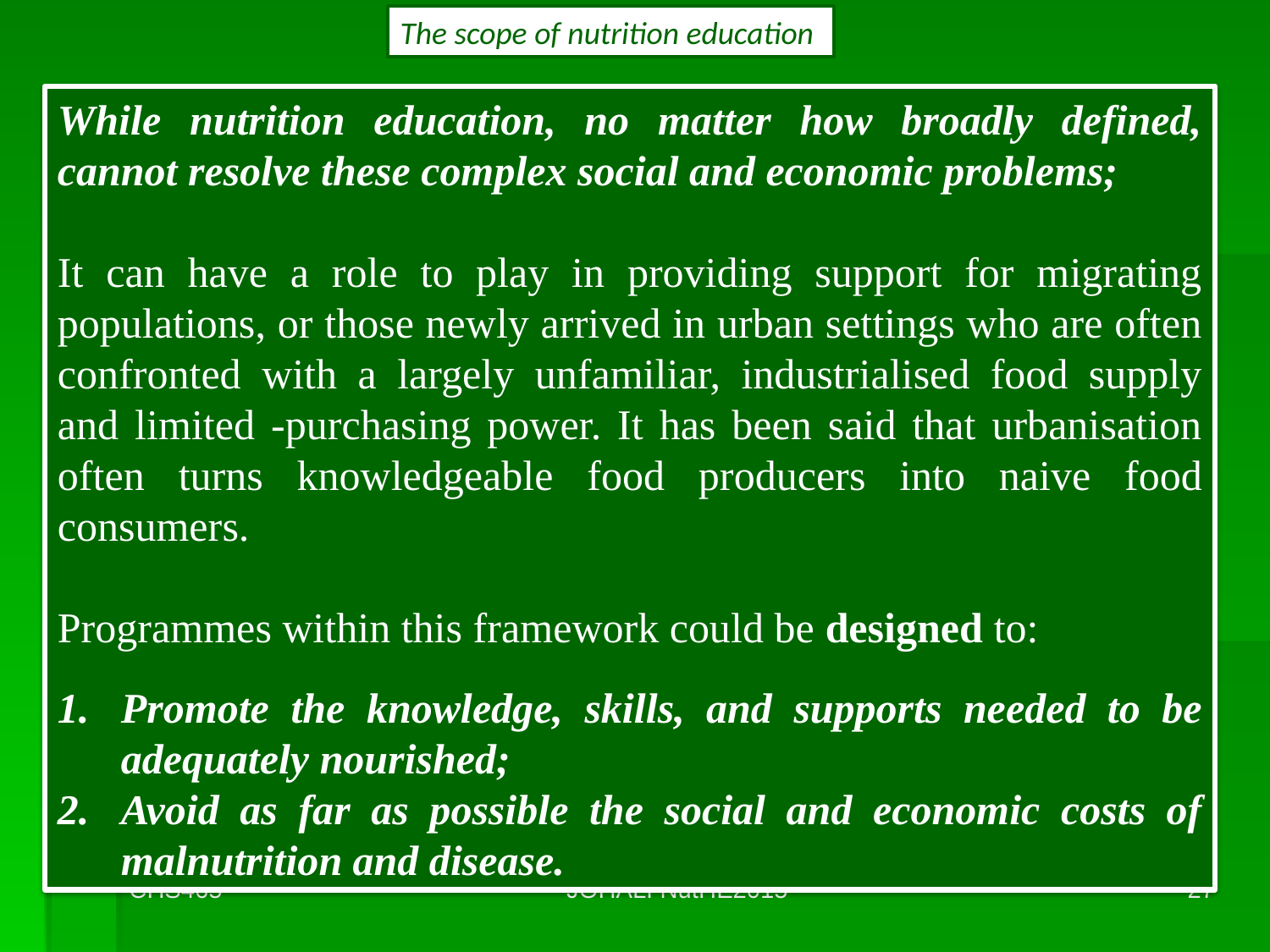

The scope of nutrition education
While nutrition education, no matter how broadly defined, cannot resolve these complex social and economic problems;

It can have a role to play in providing support for migrating populations, or those newly arrived in urban settings who are often confronted with a largely unfamiliar, industrialised food supply and limited -purchasing power. It has been said that urbanisation often turns knowledgeable food producers into naive food consumers.

Programmes within this framework could be designed to:

Promote the knowledge, skills, and supports needed to be adequately nourished;
Avoid as far as possible the social and economic costs of malnutrition and disease.
CHS465
JOHALI NutHE2015
27